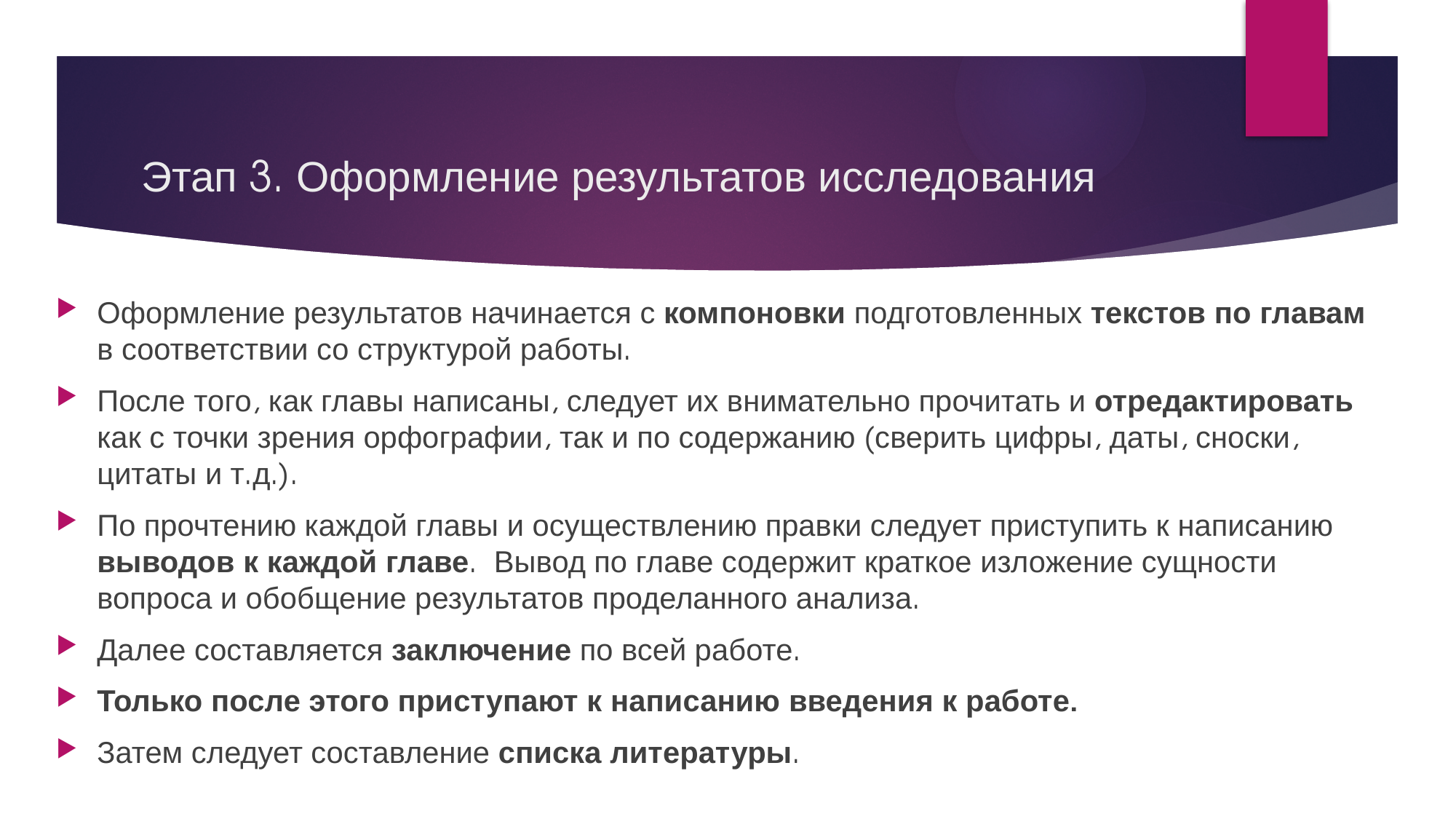

# Этап 3. Оформление результатов исследования
Оформление результатов начинается с компоновки подготовленных текстов по главам в соответствии со структурой работы.
После того, как главы написаны, следует их внимательно прочитать и отредактировать как с точки зрения орфографии, так и по содержанию (сверить цифры, даты, сноски, цитаты и т.д.).
По прочтению каждой главы и осуществлению правки следует приступить к написанию выводов к каждой главе.  Вывод по главе содержит краткое изложение сущности вопроса и обобщение результатов проделанного анализа.
Далее составляется заключение по всей работе.
Только после этого приступают к написанию введения к работе.
Затем следует составление списка литературы.